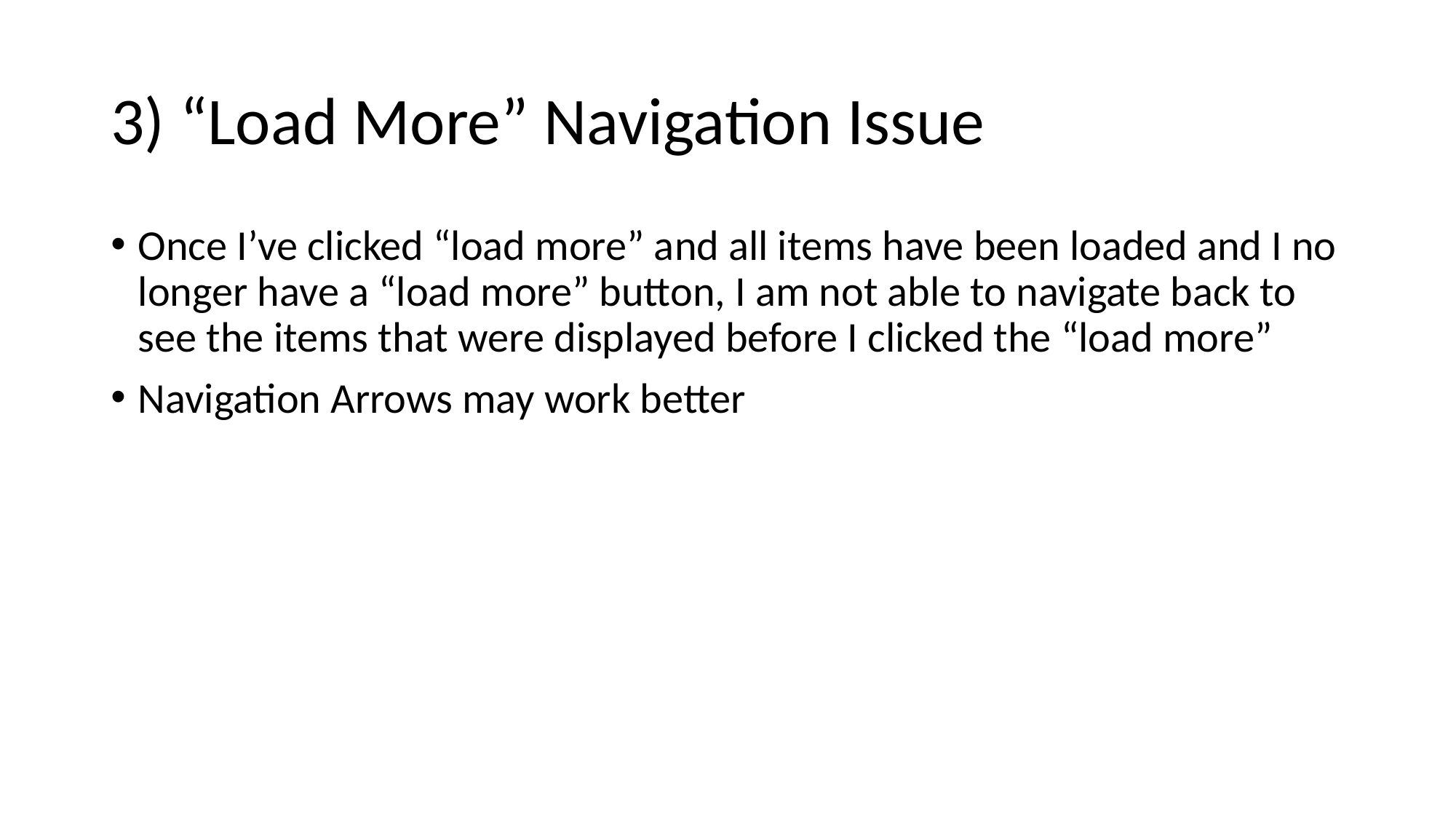

# 3) “Load More” Navigation Issue
Once I’ve clicked “load more” and all items have been loaded and I no longer have a “load more” button, I am not able to navigate back to see the items that were displayed before I clicked the “load more”
Navigation Arrows may work better